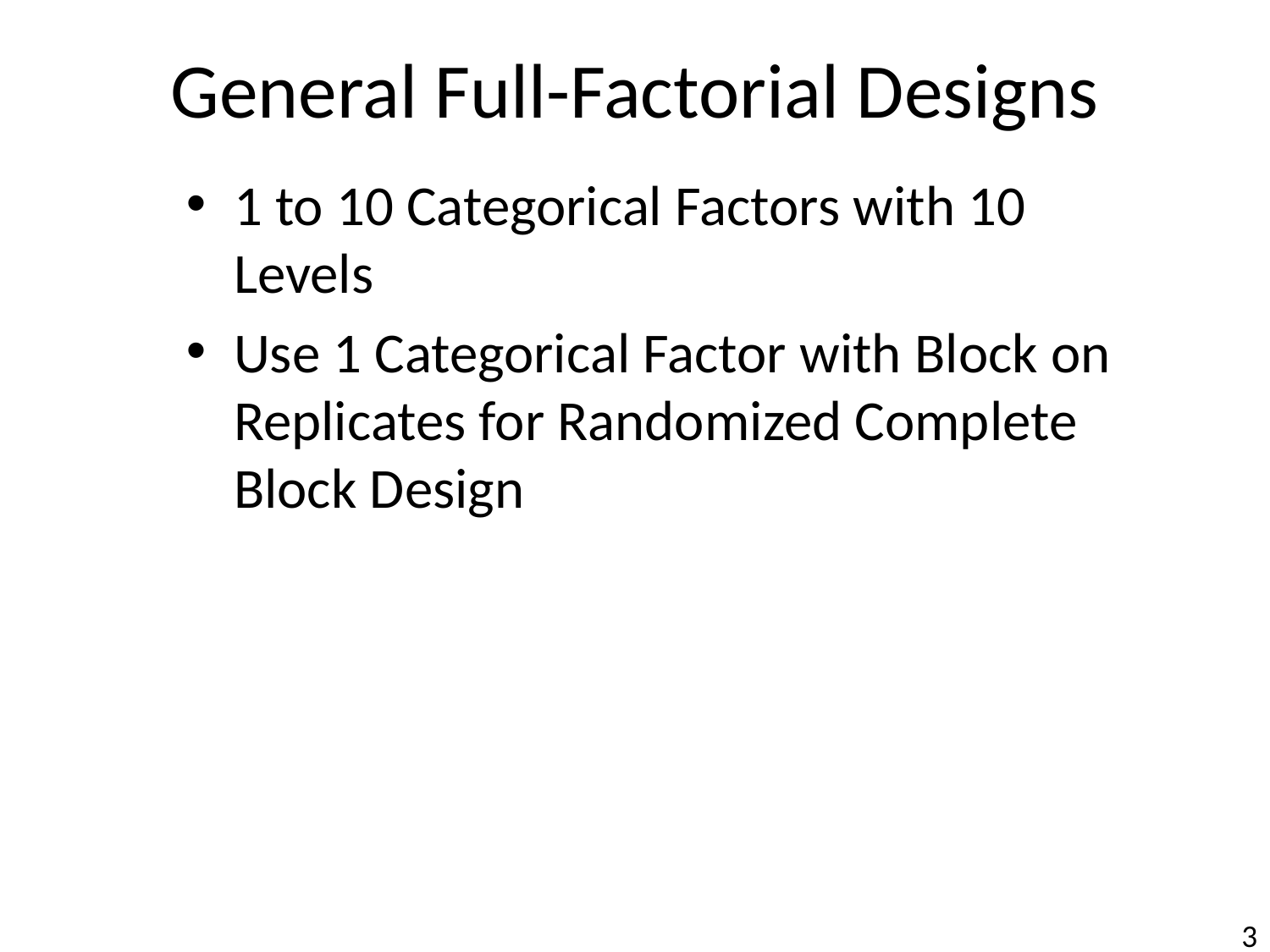

# General Full-Factorial Designs
1 to 10 Categorical Factors with 10 Levels
Use 1 Categorical Factor with Block on Replicates for Randomized Complete Block Design